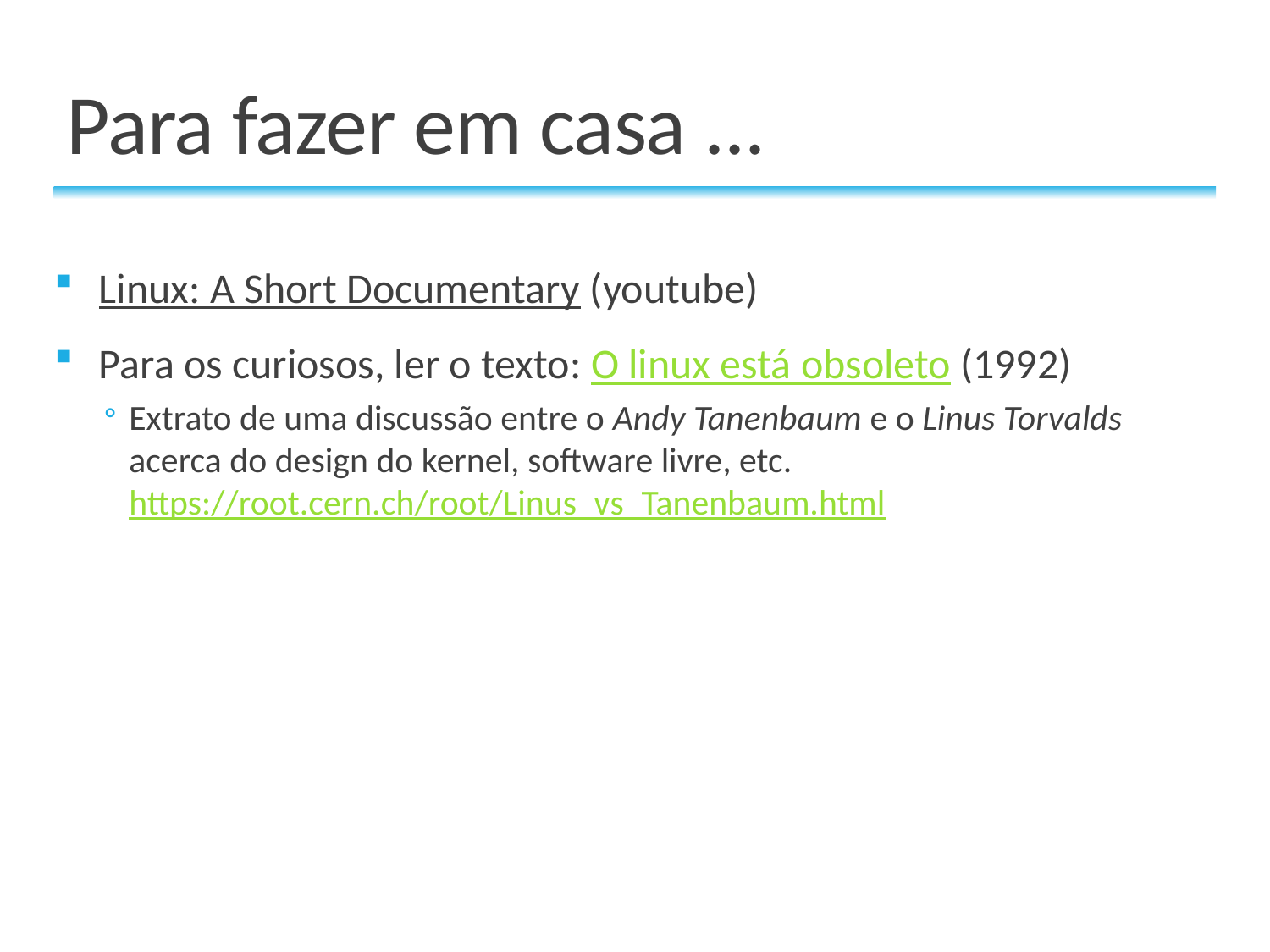

# Para fazer em casa ...
Linux: A Short Documentary (youtube)
Para os curiosos, ler o texto: O linux está obsoleto (1992)
Extrato de uma discussão entre o Andy Tanenbaum e o Linus Torvalds acerca do design do kernel, software livre, etc.
https://root.cern.ch/root/Linus_vs_Tanenbaum.html